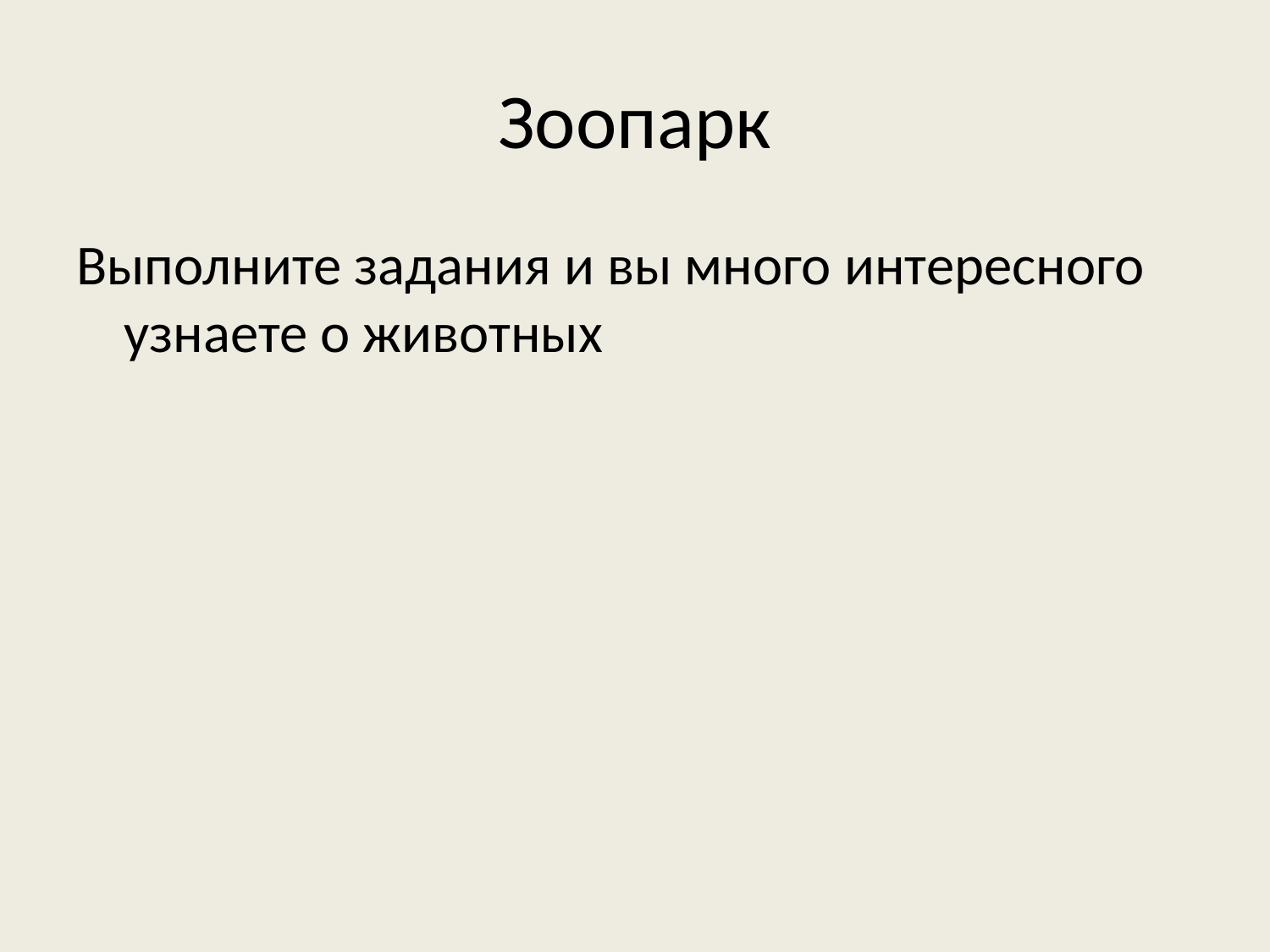

# Зоопарк
Выполните задания и вы много интересного узнаете о животных